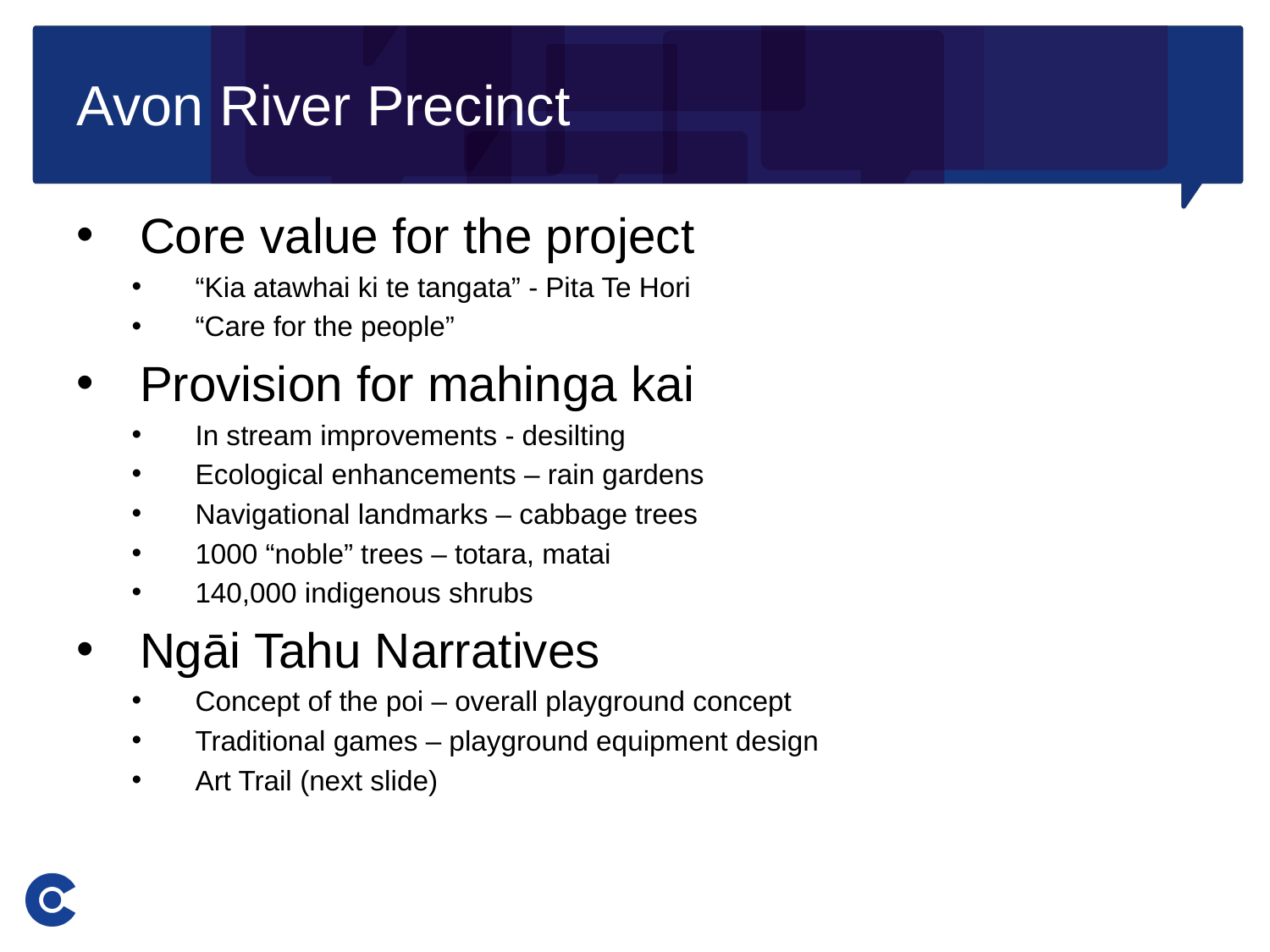

# Avon River Precinct
Core value for the project
“Kia atawhai ki te tangata” - Pita Te Hori
“Care for the people”
Provision for mahinga kai
In stream improvements - desilting
Ecological enhancements – rain gardens
Navigational landmarks – cabbage trees
1000 “noble” trees – totara, matai
140,000 indigenous shrubs
Ngāi Tahu Narratives
Concept of the poi – overall playground concept
Traditional games – playground equipment design
Art Trail (next slide)